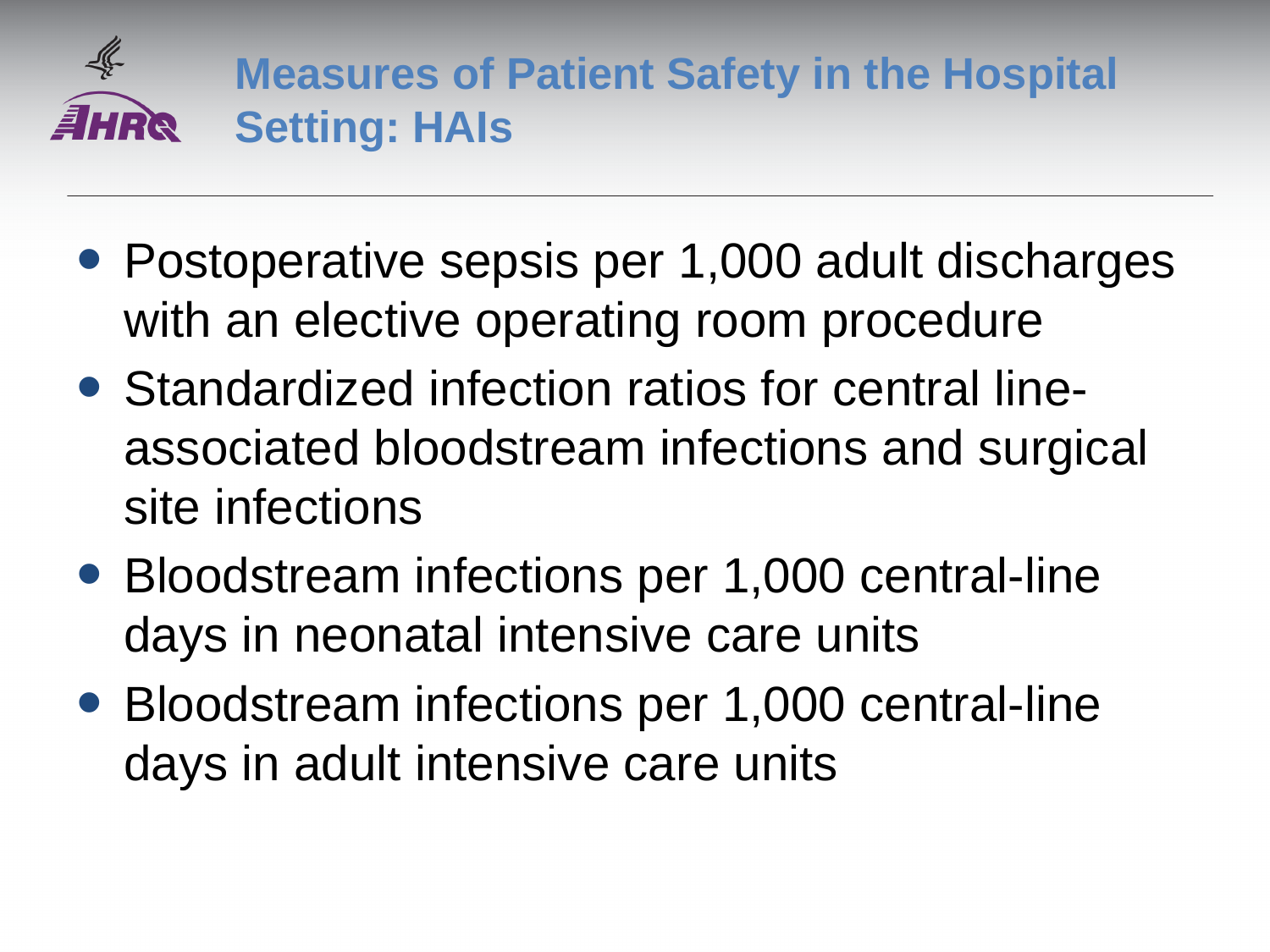

# Measures of Patient Safety in the Hospital Setting: HAIs
Postoperative sepsis per 1,000 adult discharges with an elective operating room procedure
Standardized infection ratios for central line-associated bloodstream infections and surgical site infections
Bloodstream infections per 1,000 central-line days in neonatal intensive care units
Bloodstream infections per 1,000 central-line days in adult intensive care units